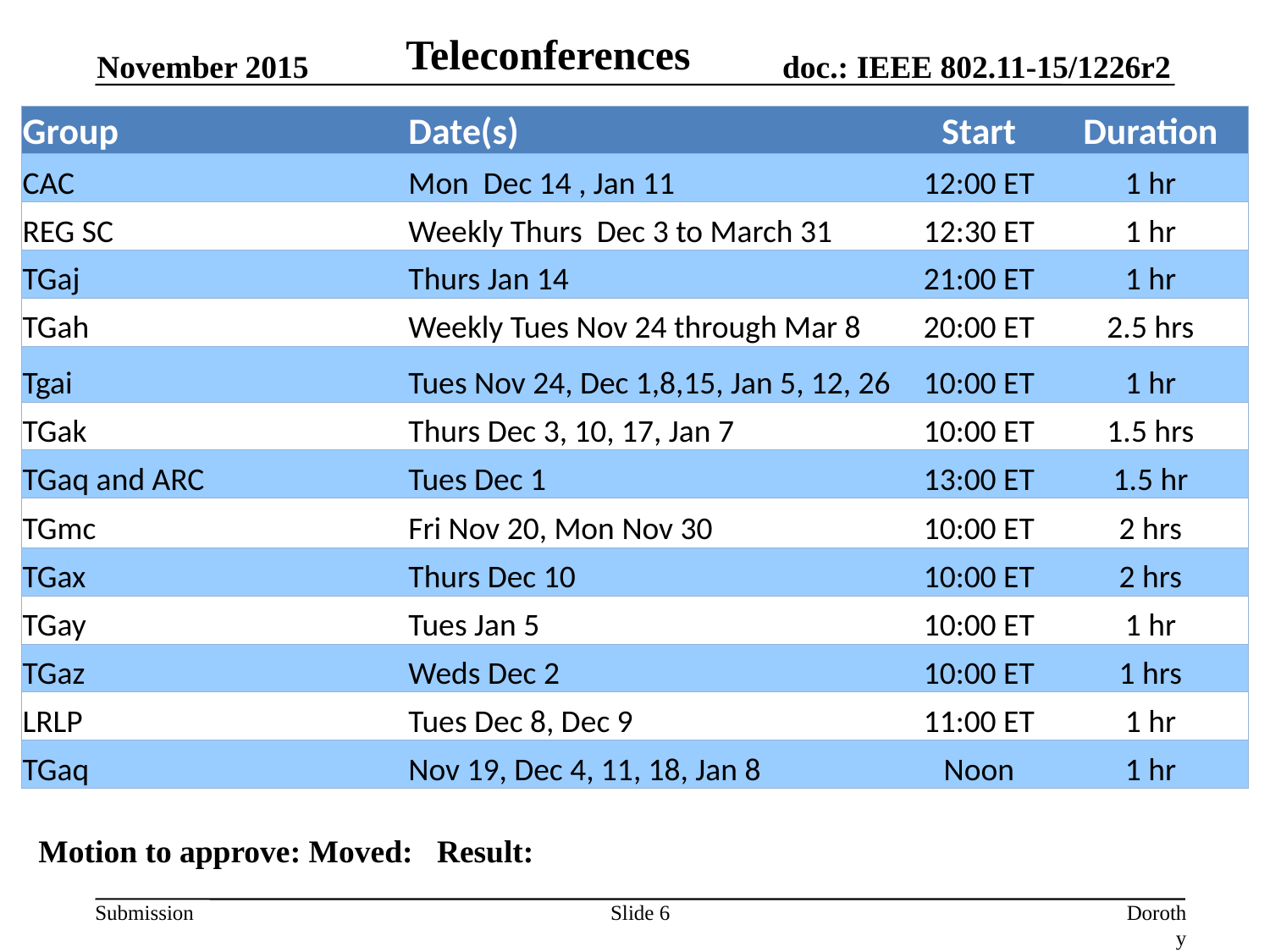

Teleconferences
November 2015
| Group | Date(s) | Start | Duration |
| --- | --- | --- | --- |
| CAC | Mon Dec 14 , Jan 11 | 12:00 ET | 1 hr |
| REG SC | Weekly Thurs Dec 3 to March 31 | 12:30 ET | 1 hr |
| TGaj | Thurs Jan 14 | 21:00 ET | 1 hr |
| TGah | Weekly Tues Nov 24 through Mar 8 | 20:00 ET | 2.5 hrs |
| Tgai | Tues Nov 24, Dec 1,8,15, Jan 5, 12, 26 | 10:00 ET | 1 hr |
| TGak | Thurs Dec 3, 10, 17, Jan 7 | 10:00 ET | 1.5 hrs |
| TGaq and ARC | Tues Dec 1 | 13:00 ET | 1.5 hr |
| TGmc | Fri Nov 20, Mon Nov 30 | 10:00 ET | 2 hrs |
| TGax | Thurs Dec 10 | 10:00 ET | 2 hrs |
| TGay | Tues Jan 5 | 10:00 ET | 1 hr |
| TGaz | Weds Dec 2 | 10:00 ET | 1 hrs |
| LRLP | Tues Dec 8, Dec 9 | 11:00 ET | 1 hr |
| TGaq | Nov 19, Dec 4, 11, 18, Jan 8 | Noon | 1 hr |
Motion to approve: Moved:   Result:
Slide 6
Dorothy Stanley, HPE-Aruba